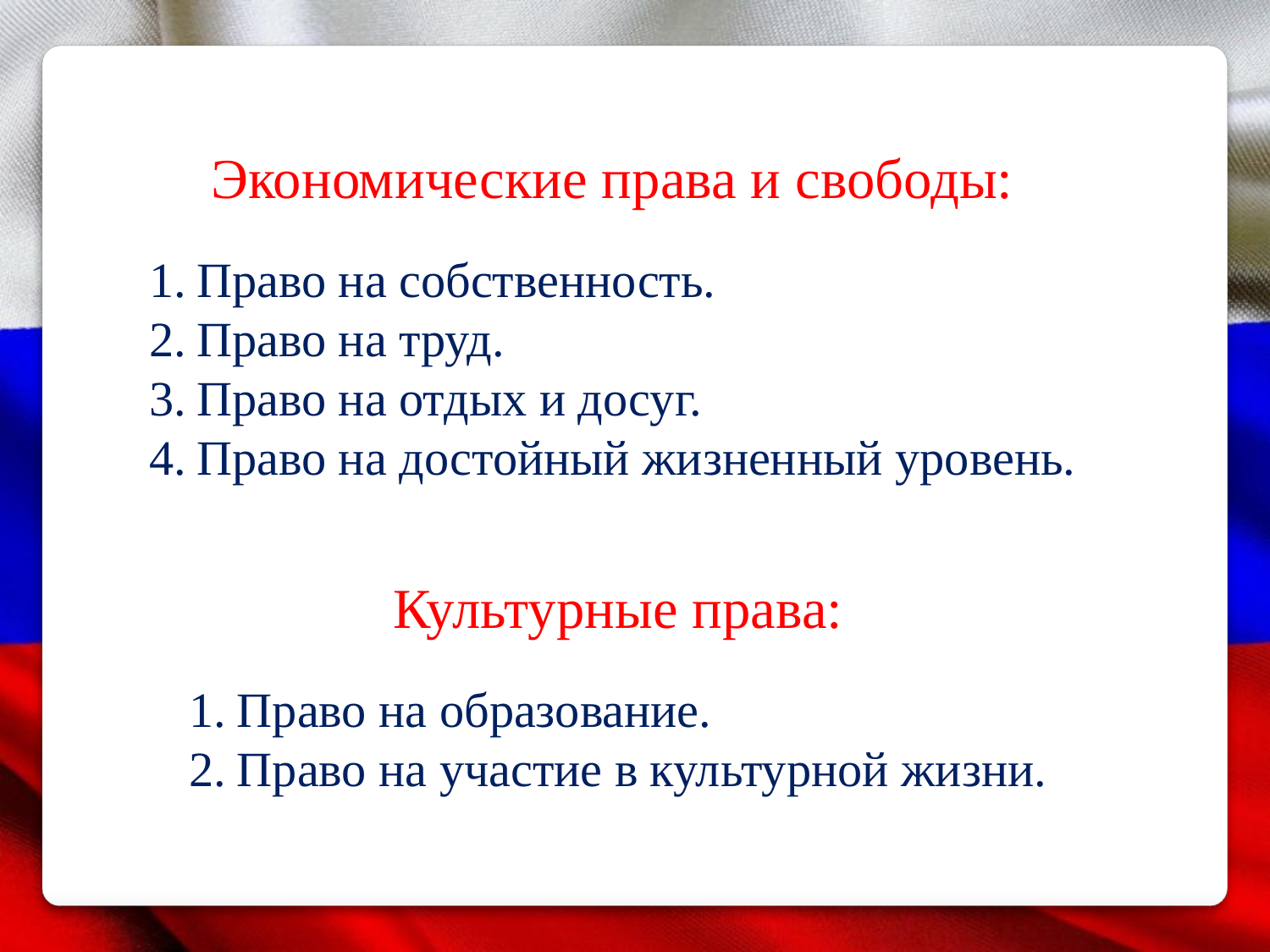

Экономические права и свободы:

Право на собственность.
Право на труд.
Право на отдых и досуг.
Право на достойный жизненный уровень.
Культурные права:

Право на образование.
Право на участие в культурной жизни.